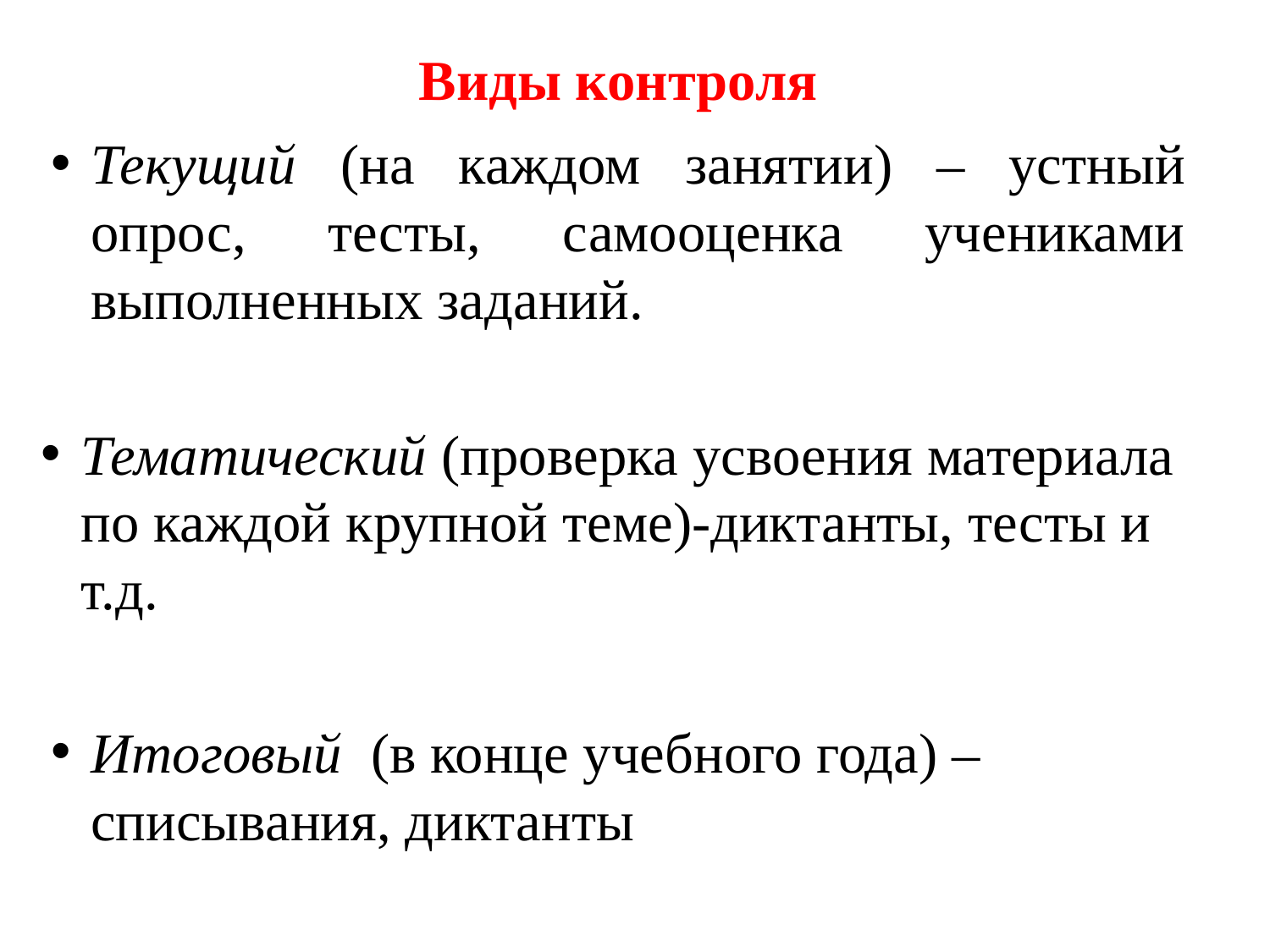

Виды контроля
Текущий (на каждом занятии) – устный опрос, тесты, самооценка учениками выполненных заданий.
Тематический (проверка усвоения материала по каждой крупной теме)-диктанты, тесты и т.д.
Итоговый  (в конце учебного года) – списывания, диктанты